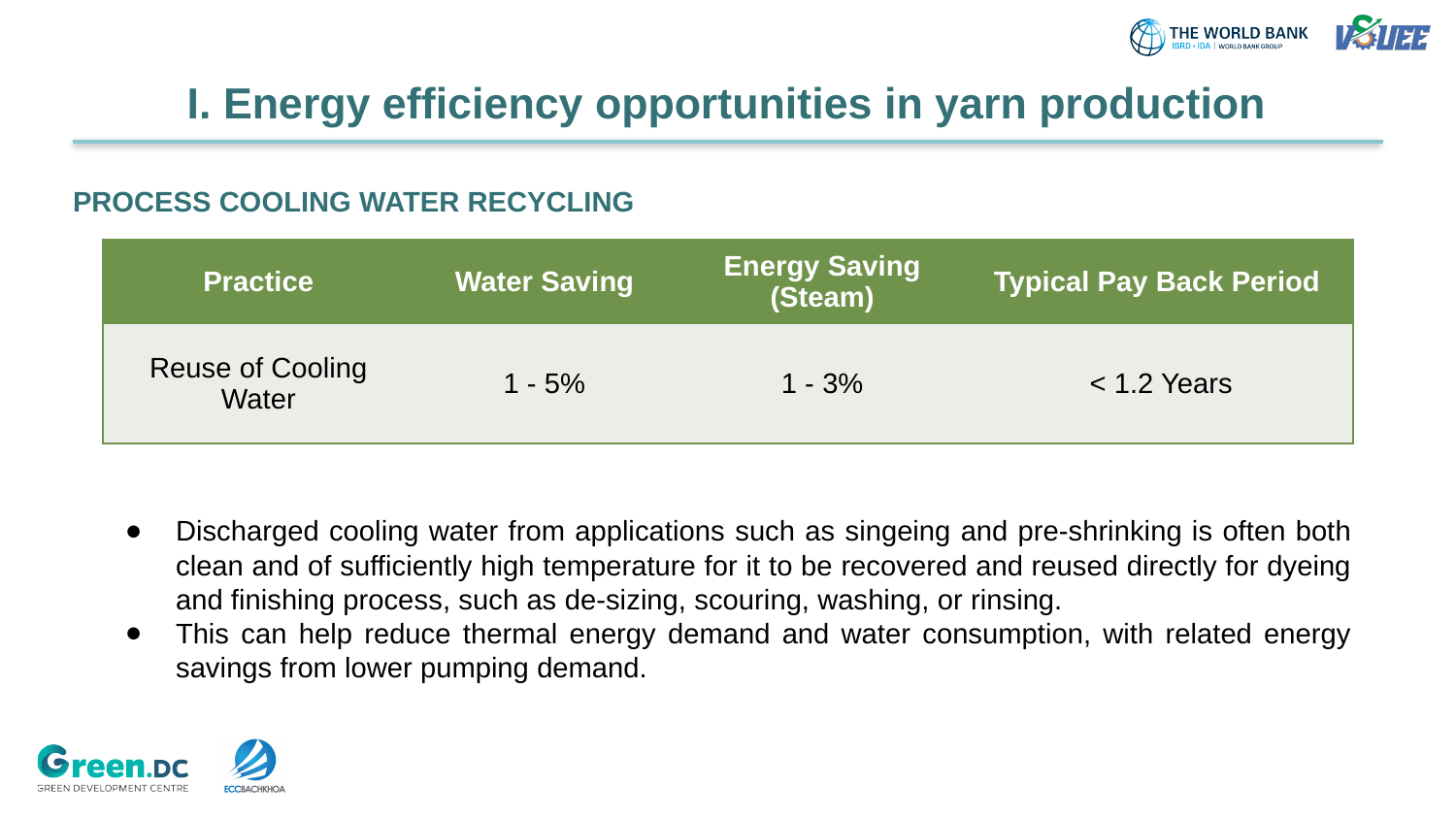

I. Energy efficiency opportunities in yarn production
# PROCESS COOLING WATER RECYCLING
| Practice | Water Saving | Energy Saving (Steam) | Typical Pay Back Period |
| --- | --- | --- | --- |
| Reuse of Cooling Water | 1 - 5% | 1 - 3% | < 1.2 Years |
Discharged cooling water from applications such as singeing and pre-shrinking is often both clean and of sufficiently high temperature for it to be recovered and reused directly for dyeing and finishing process, such as de-sizing, scouring, washing, or rinsing.
This can help reduce thermal energy demand and water consumption, with related energy savings from lower pumping demand.